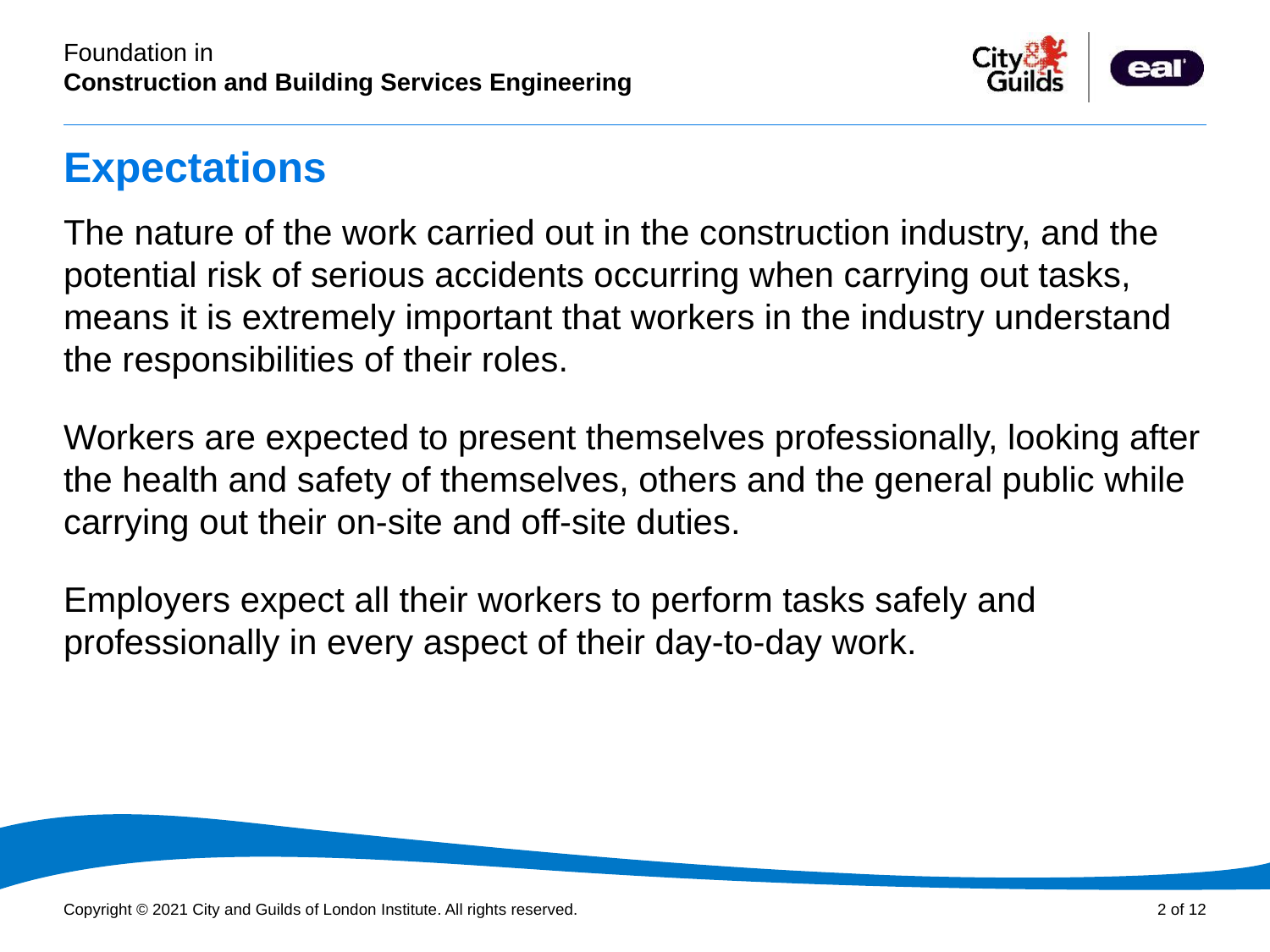

# Expectations
The nature of the work carried out in the construction industry, and the potential risk of serious accidents occurring when carrying out tasks, means it is extremely important that workers in the industry understand the responsibilities of their roles.
Workers are expected to present themselves professionally, looking after the health and safety of themselves, others and the general public while carrying out their on-site and off-site duties.
Employers expect all their workers to perform tasks safely and professionally in every aspect of their day-to-day work.